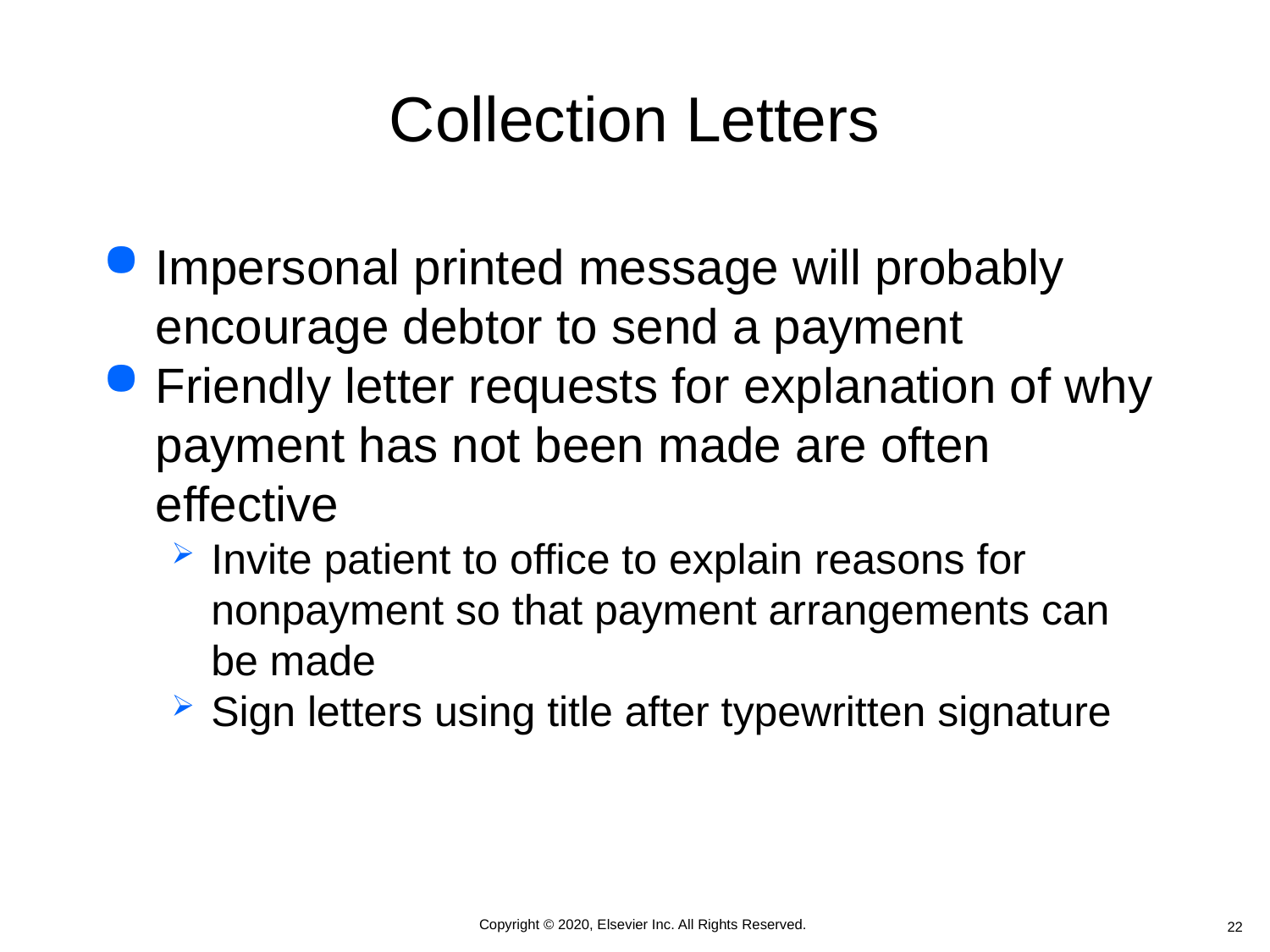

# Collection Letters
Impersonal printed message will probably encourage debtor to send a payment
Friendly letter requests for explanation of why payment has not been made are often effective
Invite patient to office to explain reasons for nonpayment so that payment arrangements can be made
Sign letters using title after typewritten signature